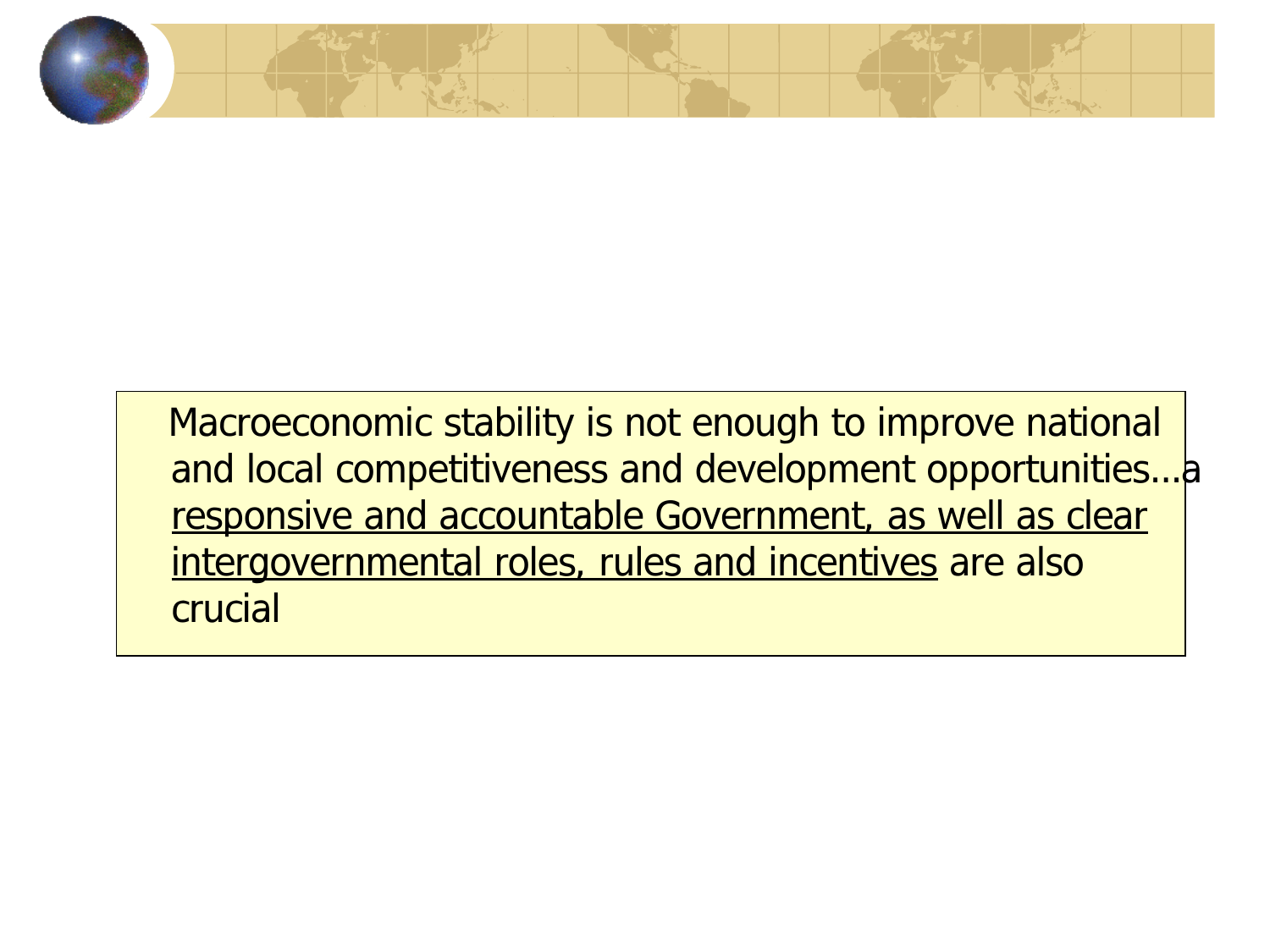

Macroeconomic stability is not enough to improve national and local competitiveness and development opportunities…a responsive and accountable Government, as well as clear intergovernmental roles, rules and incentives are also crucial